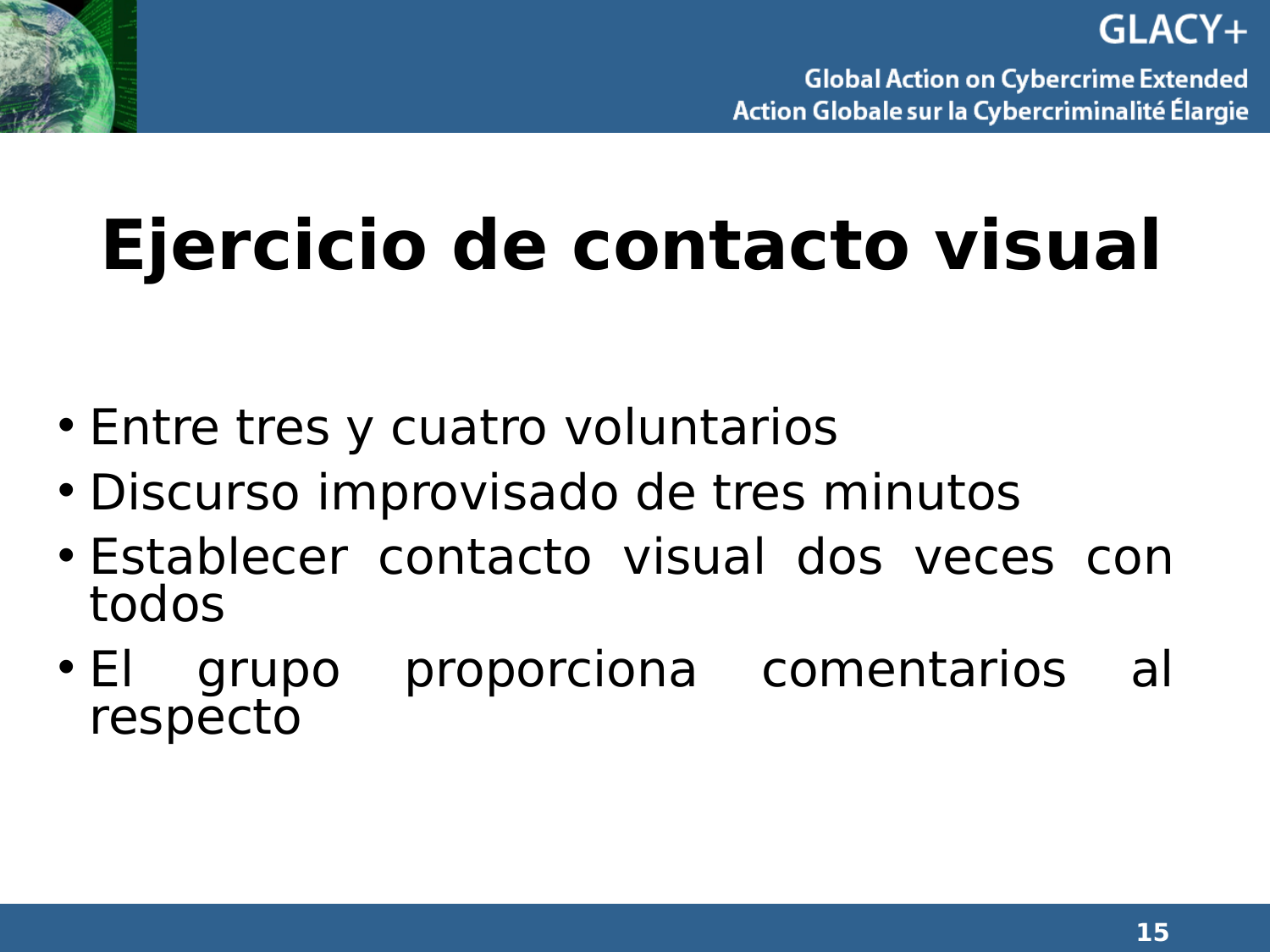

# Ejercicio de contacto visual

Entre tres y cuatro voluntarios
Discurso improvisado de tres minutos
Establecer contacto visual dos veces con todos
El grupo proporciona comentarios al respecto

15